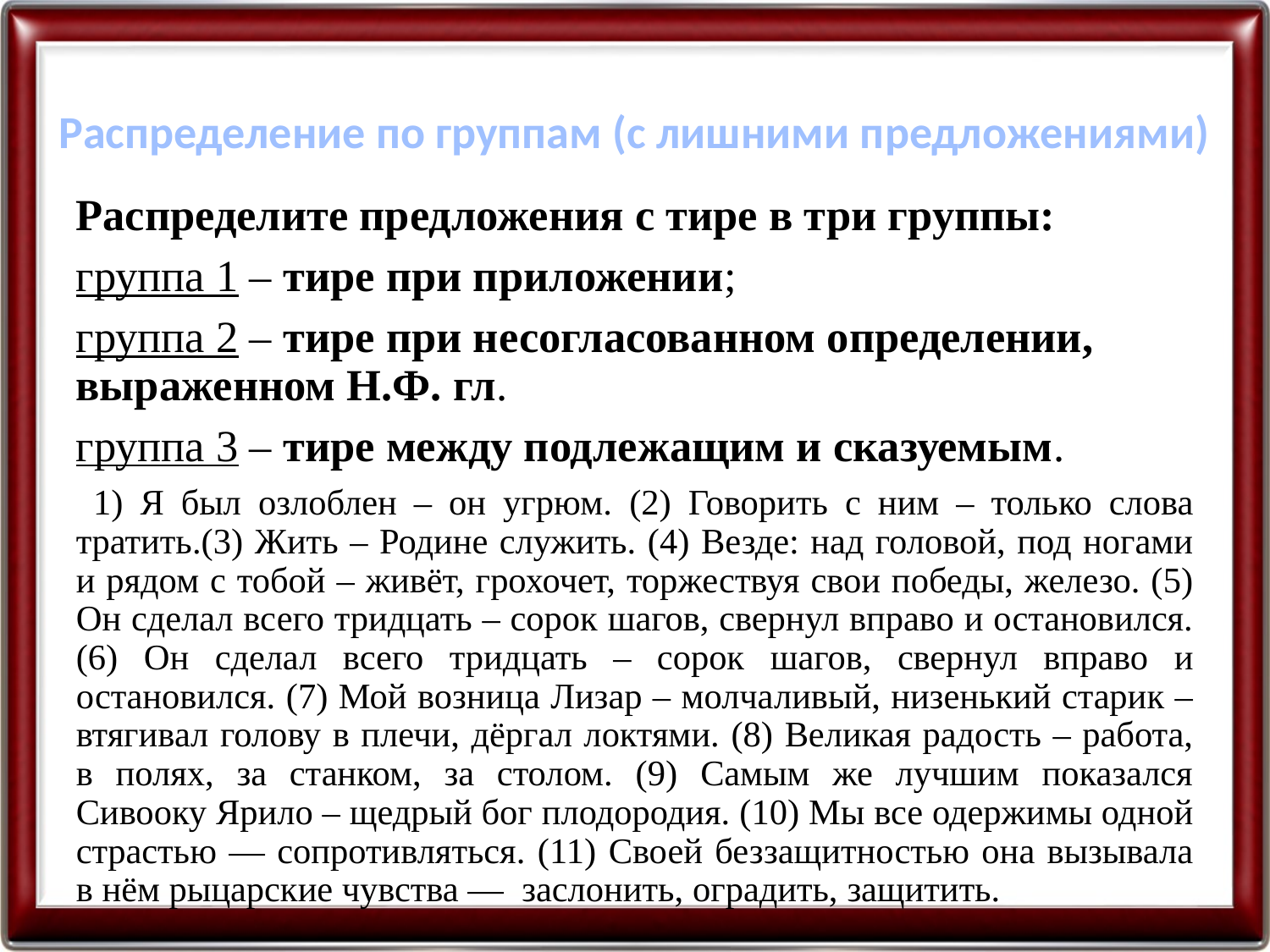

Распределение по группам (с лишними предложениями)
Распределите предложения с тире в три группы:
группа 1 – тире при приложении;
группа 2 – тире при несогласованном определении, выраженном Н.Ф. гл.
группа 3 – тире между подлежащим и сказуемым.
 1) Я был озлоблен – он угрюм. (2) Говорить с ним – только слова тратить.(3) Жить – Родине служить. (4) Везде: над головой, под ногами и рядом с тобой – живёт, грохочет, торжествуя свои победы, железо. (5) Он сделал всего тридцать – сорок шагов, свернул вправо и остановился. (6) Он сделал всего тридцать – сорок шагов, свернул вправо и остановился. (7) Мой возница Лизар – молчаливый, низенький старик – втягивал голову в плечи, дёргал локтями. (8) Великая радость – работа, в полях, за станком, за столом. (9) Самым же лучшим показался Сивооку Ярило – щедрый бог плодородия. (10) Мы все одержимы одной страстью — сопротивляться. (11) Своей беззащитностью она вызывала в нём рыцарские чувства —  заслонить, оградить, защитить.